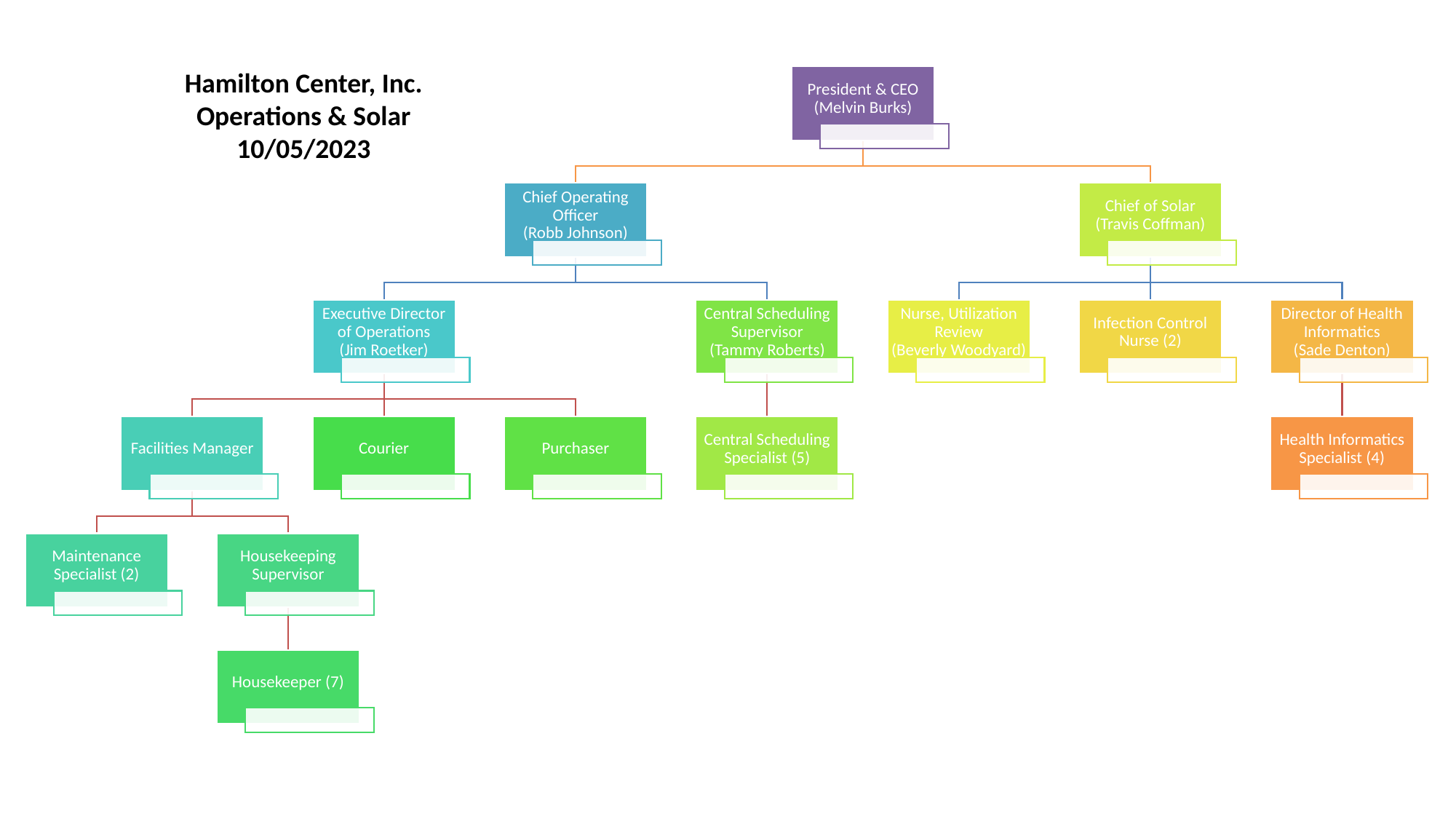

President & CEO
(Melvin Burks)

Chief Operating Officer
(Robb Johnson)

Executive Director of Operations
(Jim Roetker)

Facilities Manager

Maintenance Specialist (2)

Housekeeping Supervisor

Housekeeper (7)

Courier

Purchaser

Central Scheduling Supervisor
(Tammy Roberts)

Central Scheduling Specialist (5)

Chief of Solar
(Travis Coffman)

Nurse, Utilization Review
(Beverly Woodyard)

Infection Control Nurse (2)

Director of Health Informatics
(Sade Denton)

Health Informatics Specialist (4)

Hamilton Center, Inc.
Operations & Solar
10/05/2023